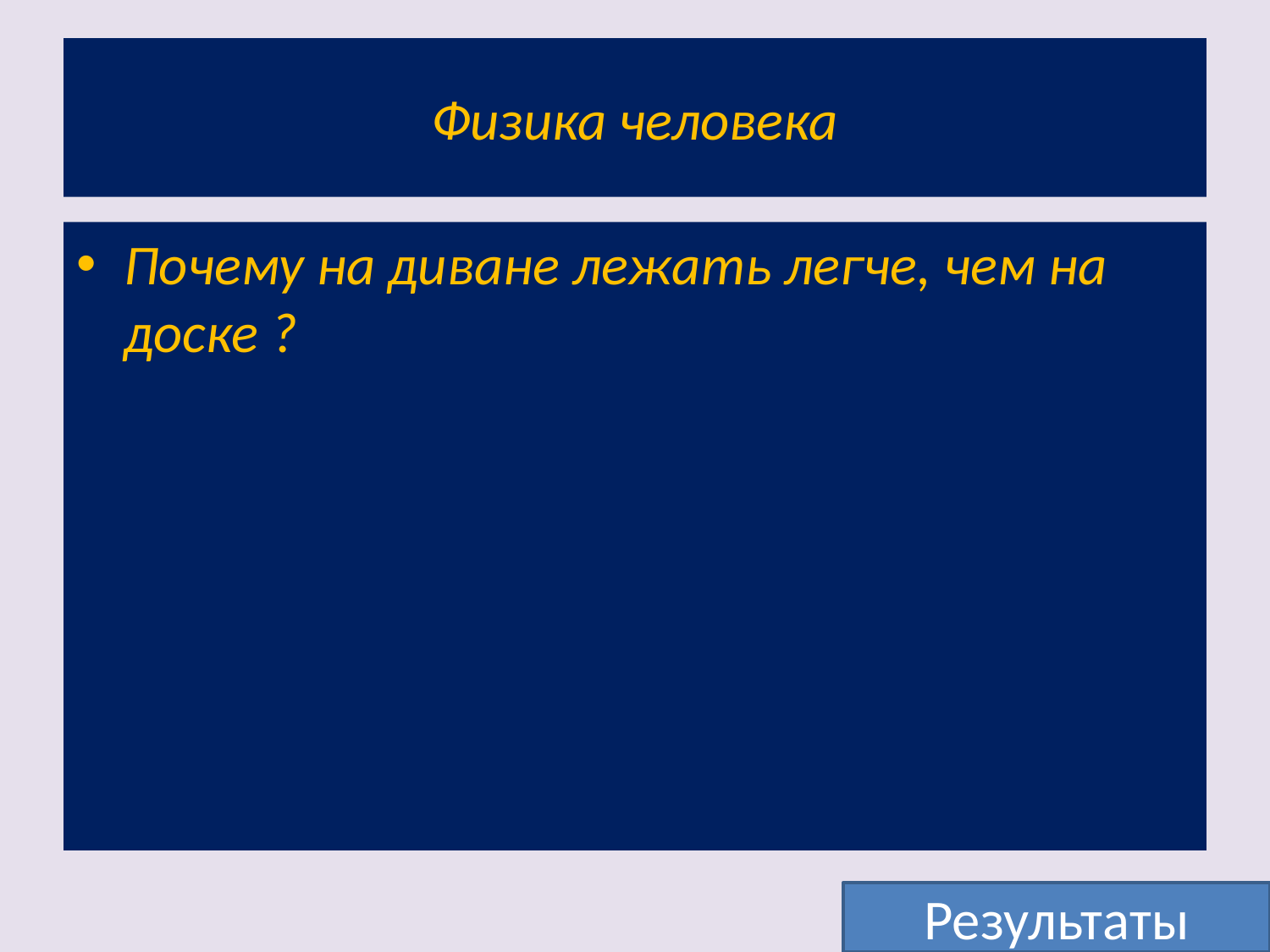

# Физика человека
Почему на диване лежать легче, чем на доске ?
Результаты